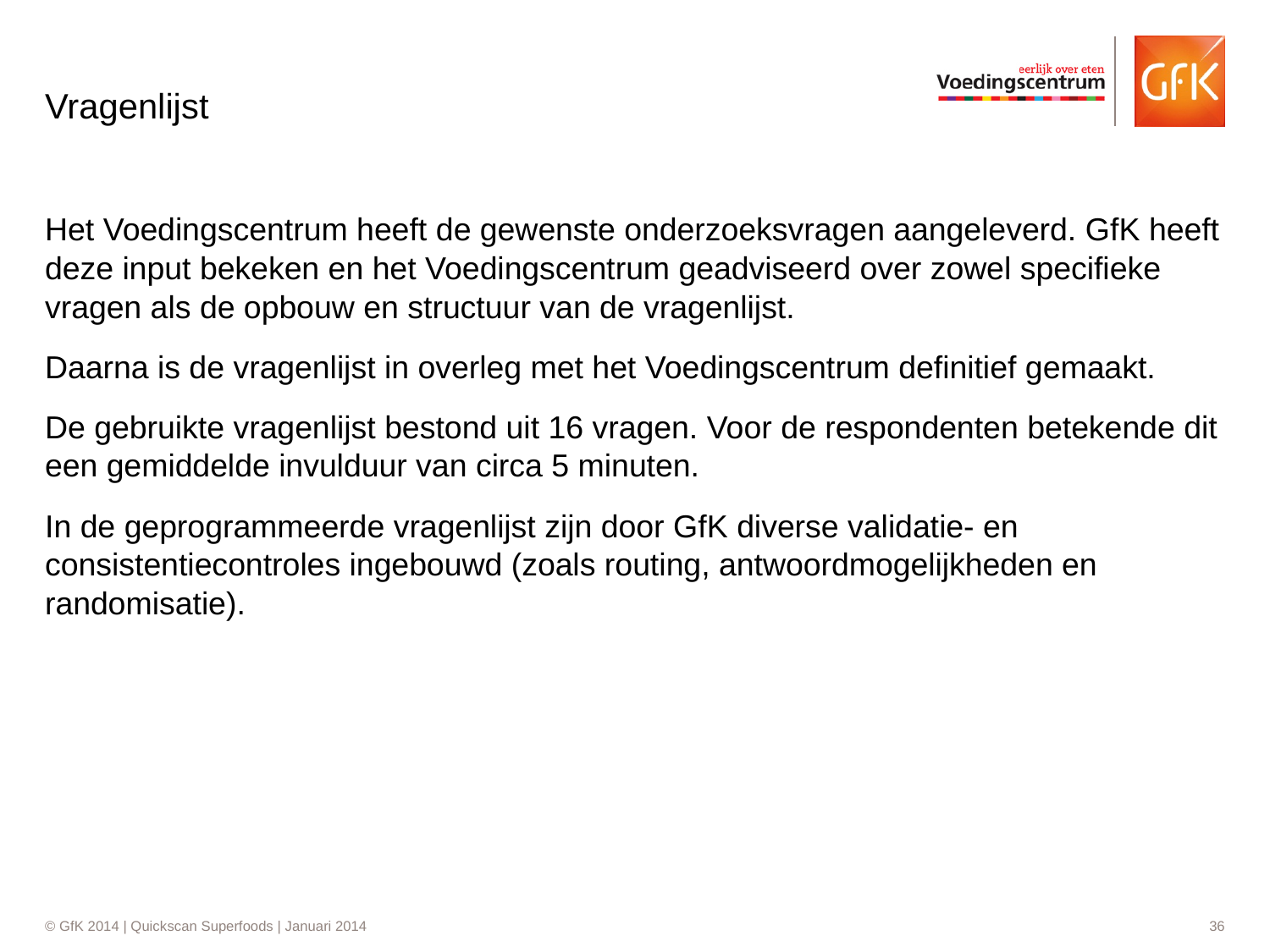

# Vragenlijst

Het Voedingscentrum heeft de gewenste onderzoeksvragen aangeleverd. GfK heeft deze input bekeken en het Voedingscentrum geadviseerd over zowel specifieke vragen als de opbouw en structuur van de vragenlijst.
Daarna is de vragenlijst in overleg met het Voedingscentrum definitief gemaakt.
De gebruikte vragenlijst bestond uit 16 vragen. Voor de respondenten betekende dit een gemiddelde invulduur van circa 5 minuten.
In de geprogrammeerde vragenlijst zijn door GfK diverse validatie- en consistentiecontroles ingebouwd (zoals routing, antwoordmogelijkheden en randomisatie).